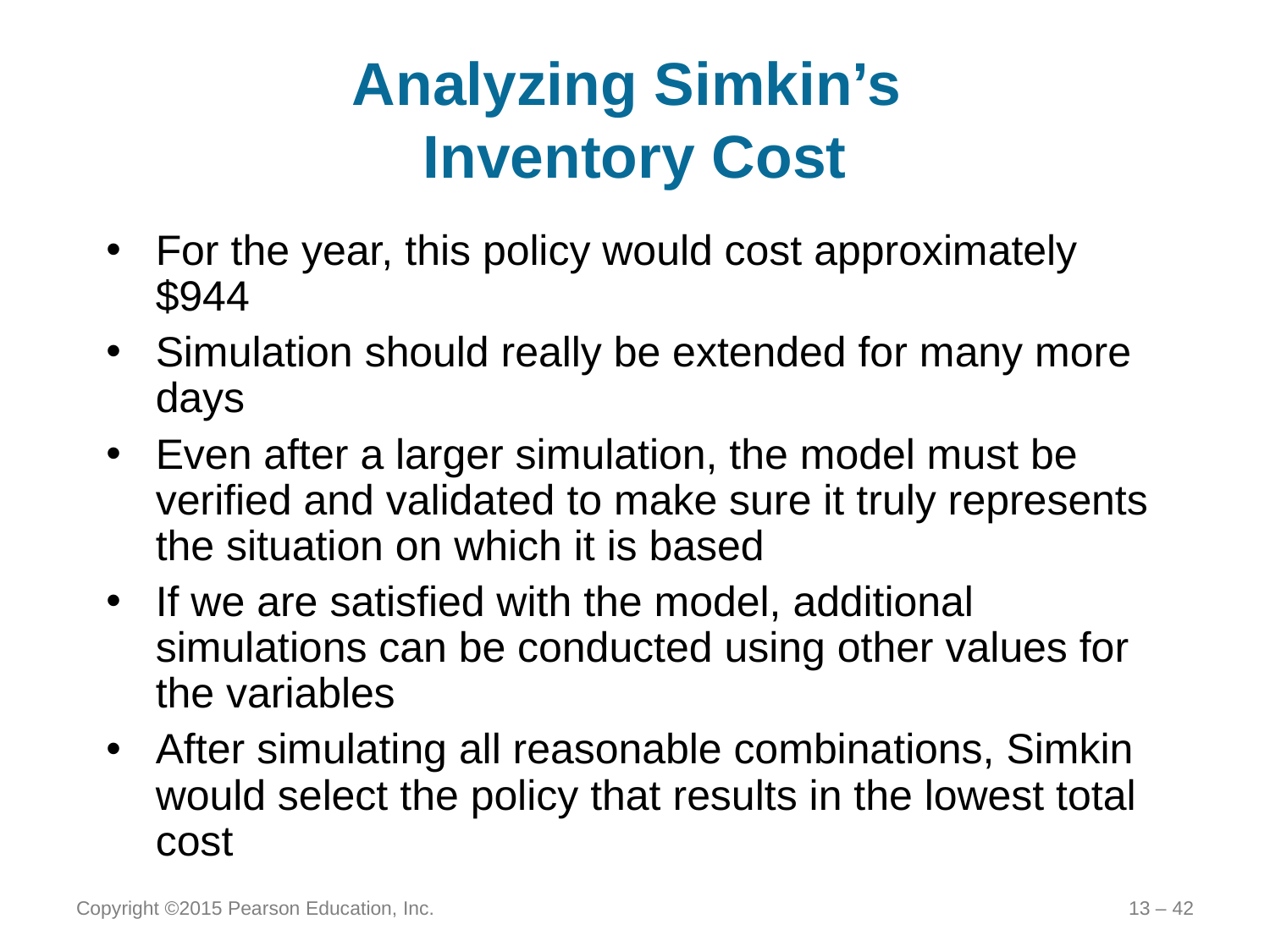

# Analyzing Simkin’s Inventory Cost
For the year, this policy would cost approximately $944
Simulation should really be extended for many more days
Even after a larger simulation, the model must be verified and validated to make sure it truly represents the situation on which it is based
If we are satisfied with the model, additional simulations can be conducted using other values for the variables
After simulating all reasonable combinations, Simkin would select the policy that results in the lowest total cost
Copyright ©2015 Pearson Education, Inc.
13 – 42